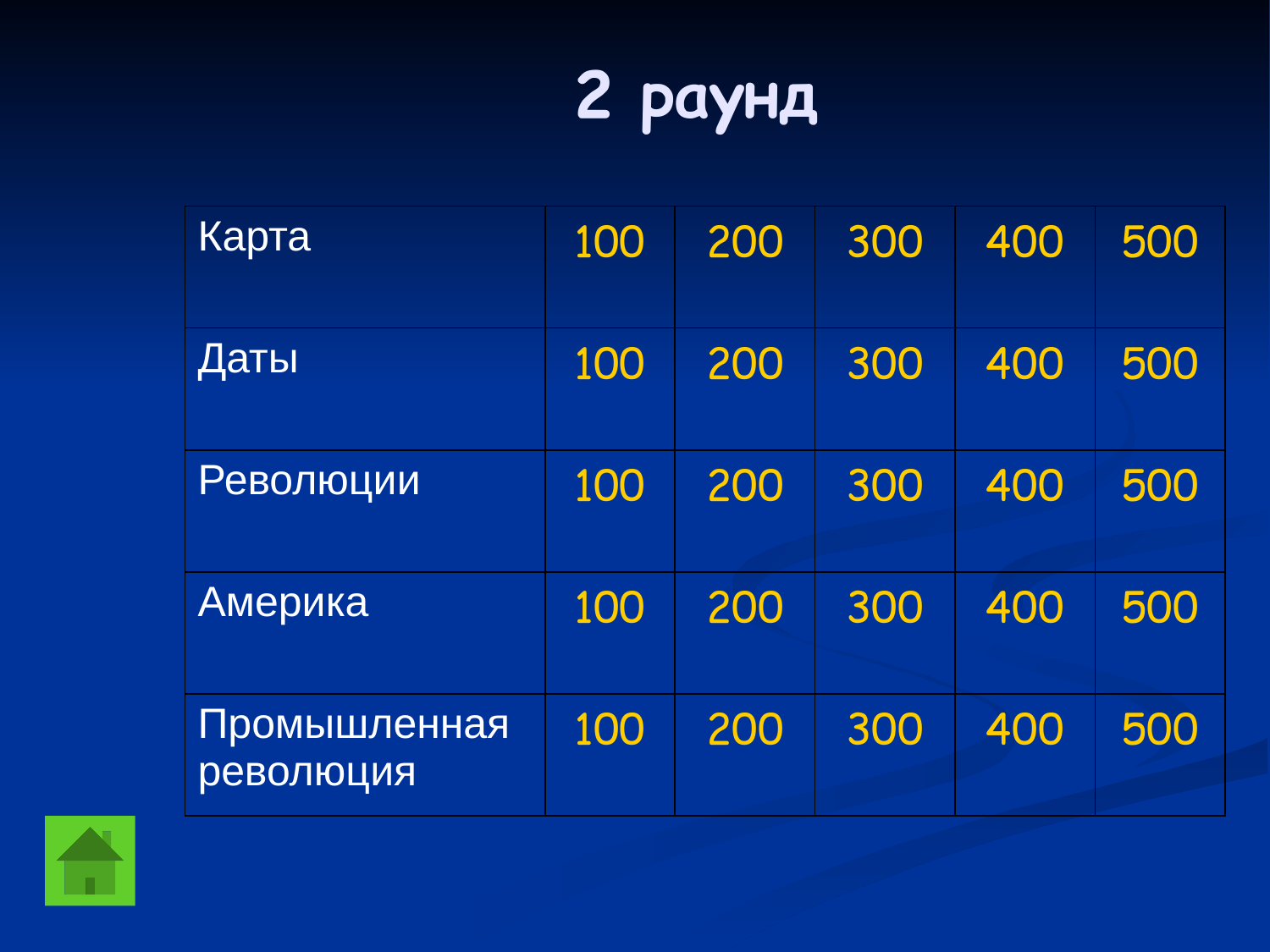

2 раунд
| Карта | 100 | 200 | 300 | 400 | 500 |
| --- | --- | --- | --- | --- | --- |
| Даты | 100 | 200 | 300 | 400 | 500 |
| Революции | 100 | 200 | 300 | 400 | 500 |
| Америка | 100 | 200 | 300 | 400 | 500 |
| Промышленная революция | 100 | 200 | 300 | 400 | 500 |